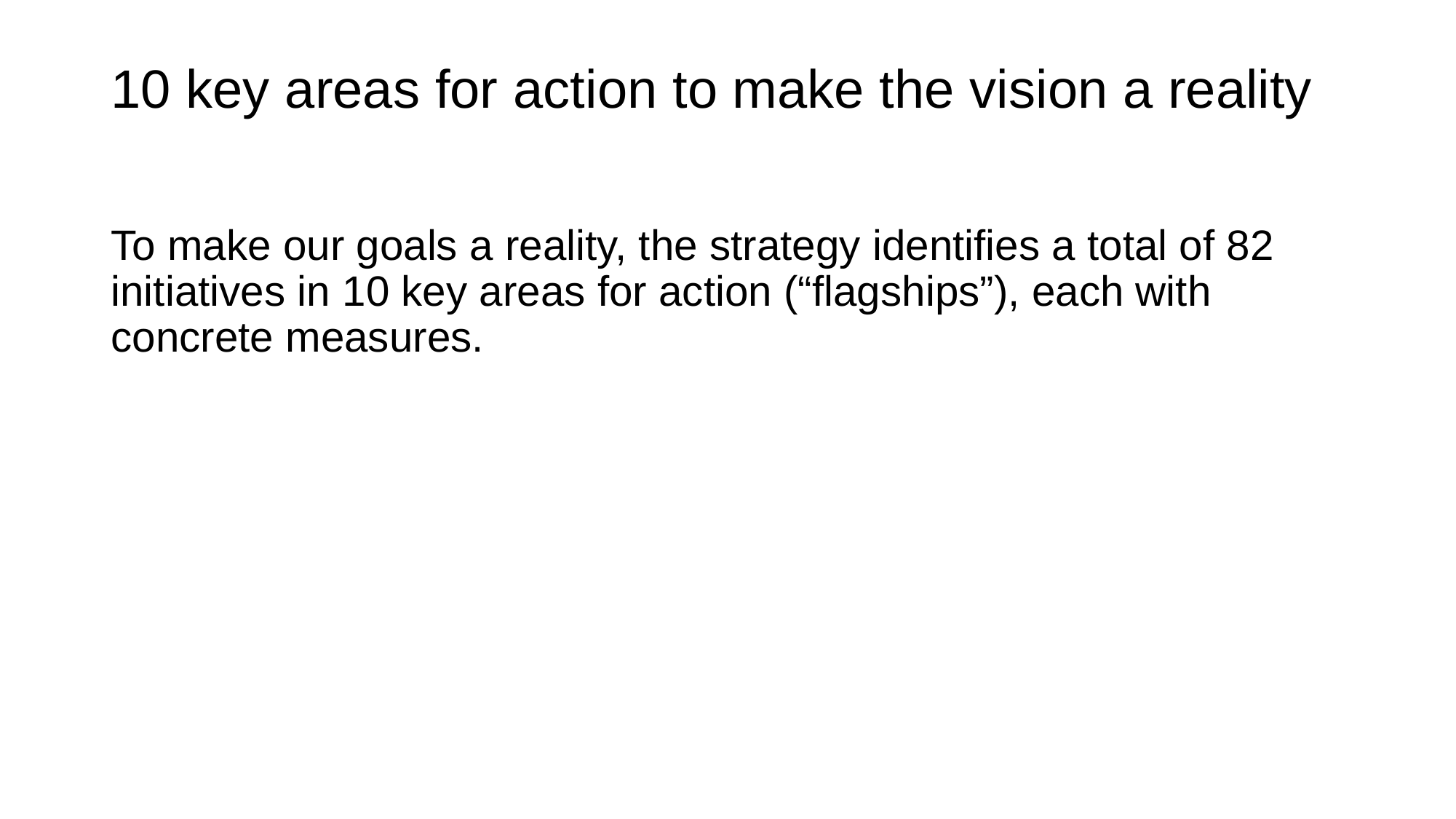

# 10 key areas for action to make the vision a reality
To make our goals a reality, the strategy identifies a total of 82 initiatives in 10 key areas for action (“flagships”), each with concrete measures.